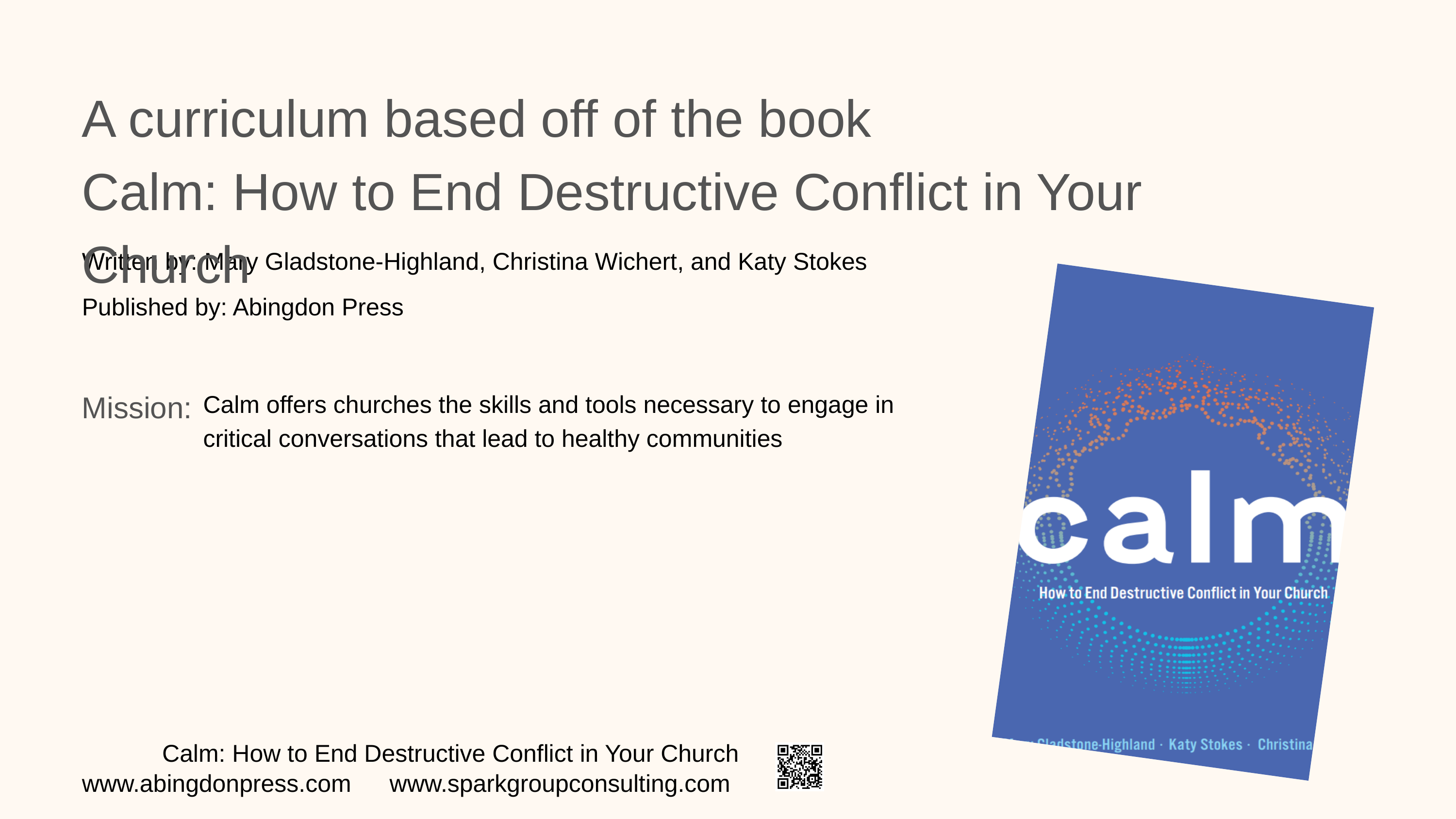

A curriculum based off of the book
Calm: How to End Destructive Conflict in Your Church
Written by: Mary Gladstone-Highland, Christina Wichert, and Katy Stokes

Published by: Abingdon Press
Mission:
Calm offers churches the skills and tools necessary to engage in critical conversations that lead to healthy communities
Calm: How to End Destructive Conflict in Your Church

www.abingdonpress.com
www.sparkgroupconsulting.com